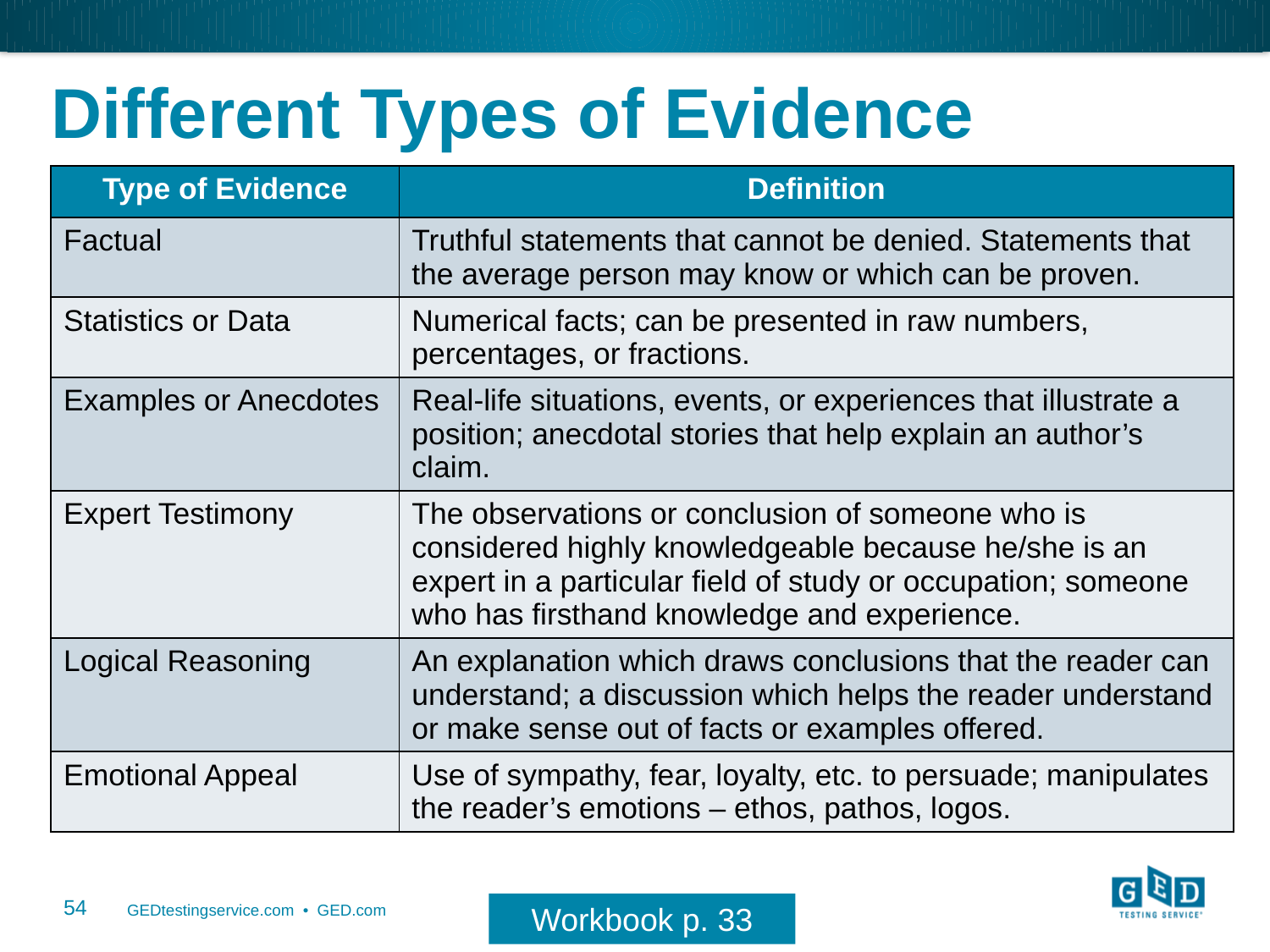

Different Types of Evidence
| Type of Evidence | Definition |
| --- | --- |
| Factual | Truthful statements that cannot be denied. Statements that the average person may know or which can be proven. |
| Statistics or Data | Numerical facts; can be presented in raw numbers, percentages, or fractions. |
| Examples or Anecdotes | Real-life situations, events, or experiences that illustrate a position; anecdotal stories that help explain an author’s claim. |
| Expert Testimony | The observations or conclusion of someone who is considered highly knowledgeable because he/she is an expert in a particular field of study or occupation; someone who has firsthand knowledge and experience. |
| Logical Reasoning | An explanation which draws conclusions that the reader can understand; a discussion which helps the reader understand or make sense out of facts or examples offered. |
| Emotional Appeal | Use of sympathy, fear, loyalty, etc. to persuade; manipulates the reader’s emotions – ethos, pathos, logos. |
54
Workbook p. 33